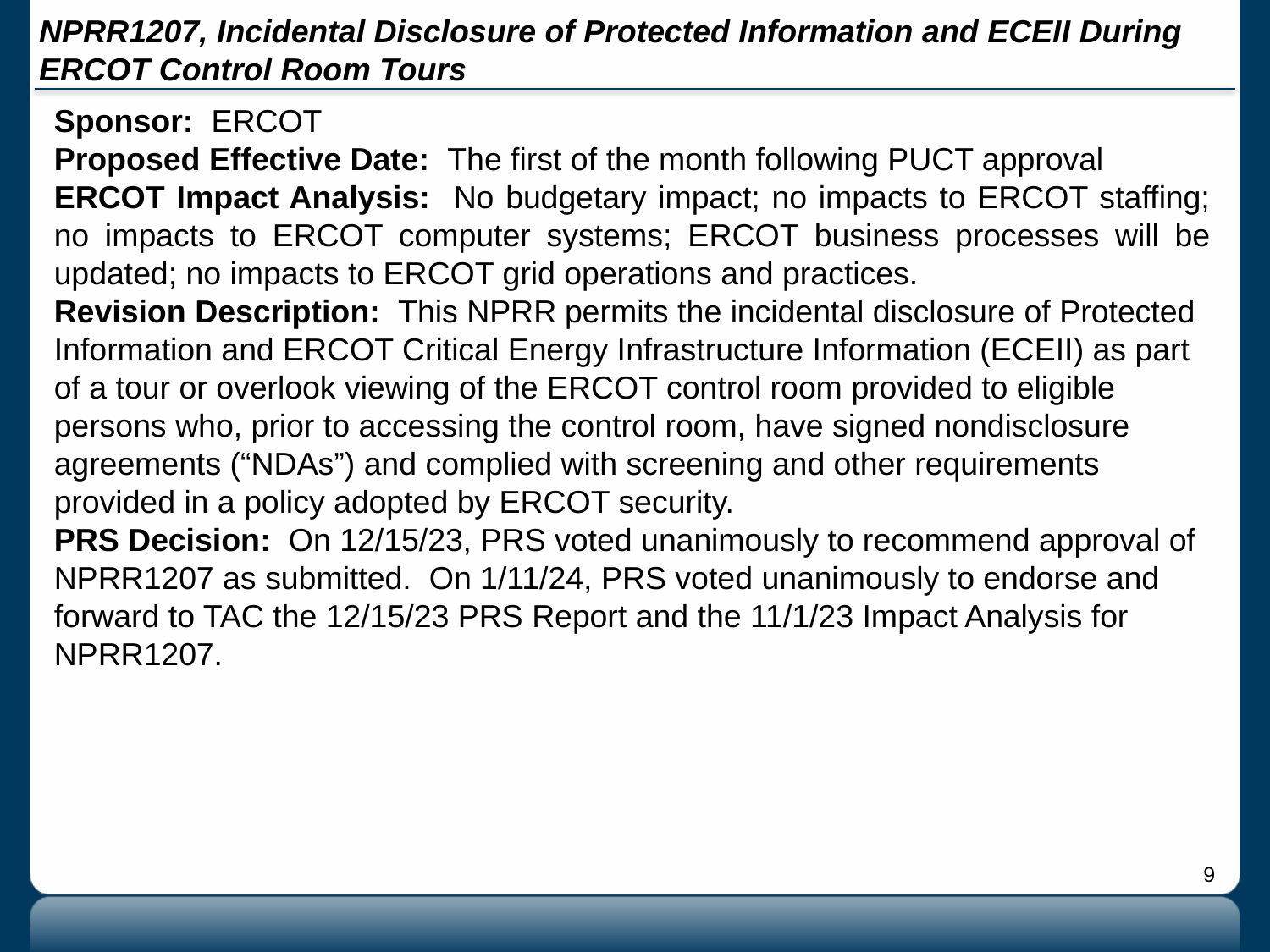

# NPRR1207, Incidental Disclosure of Protected Information and ECEII During ERCOT Control Room Tours
Sponsor:  ERCOT
Proposed Effective Date:  The first of the month following PUCT approval
ERCOT Impact Analysis:  No budgetary impact; no impacts to ERCOT staffing; no impacts to ERCOT computer systems; ERCOT business processes will be updated; no impacts to ERCOT grid operations and practices.
Revision Description:  This NPRR permits the incidental disclosure of Protected Information and ERCOT Critical Energy Infrastructure Information (ECEII) as part of a tour or overlook viewing of the ERCOT control room provided to eligible persons who, prior to accessing the control room, have signed nondisclosure agreements (“NDAs”) and complied with screening and other requirements provided in a policy adopted by ERCOT security.
PRS Decision:  On 12/15/23, PRS voted unanimously to recommend approval of NPRR1207 as submitted.  On 1/11/24, PRS voted unanimously to endorse and forward to TAC the 12/15/23 PRS Report and the 11/1/23 Impact Analysis for NPRR1207.